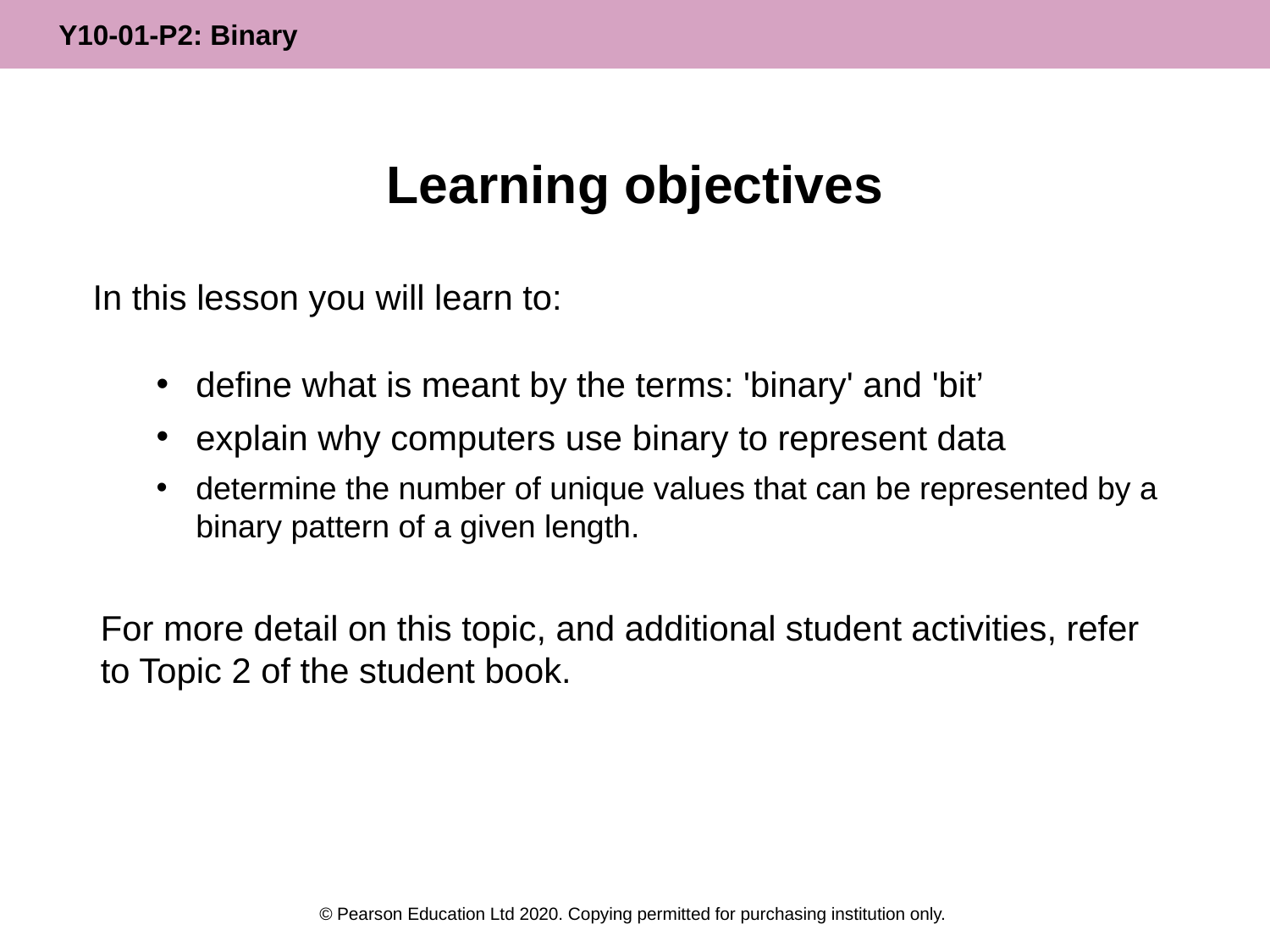

# Learning objectives
In this lesson you will learn to:

define what is meant by the terms: 'binary' and 'bit’
explain why computers use binary to represent data
determine the number of unique values that can be represented by a binary pattern of a given length.

For more detail on this topic, and additional student activities, refer to Topic 2 of the student book.

© Pearson Education Ltd 2020. Copying permitted for purchasing institution only.